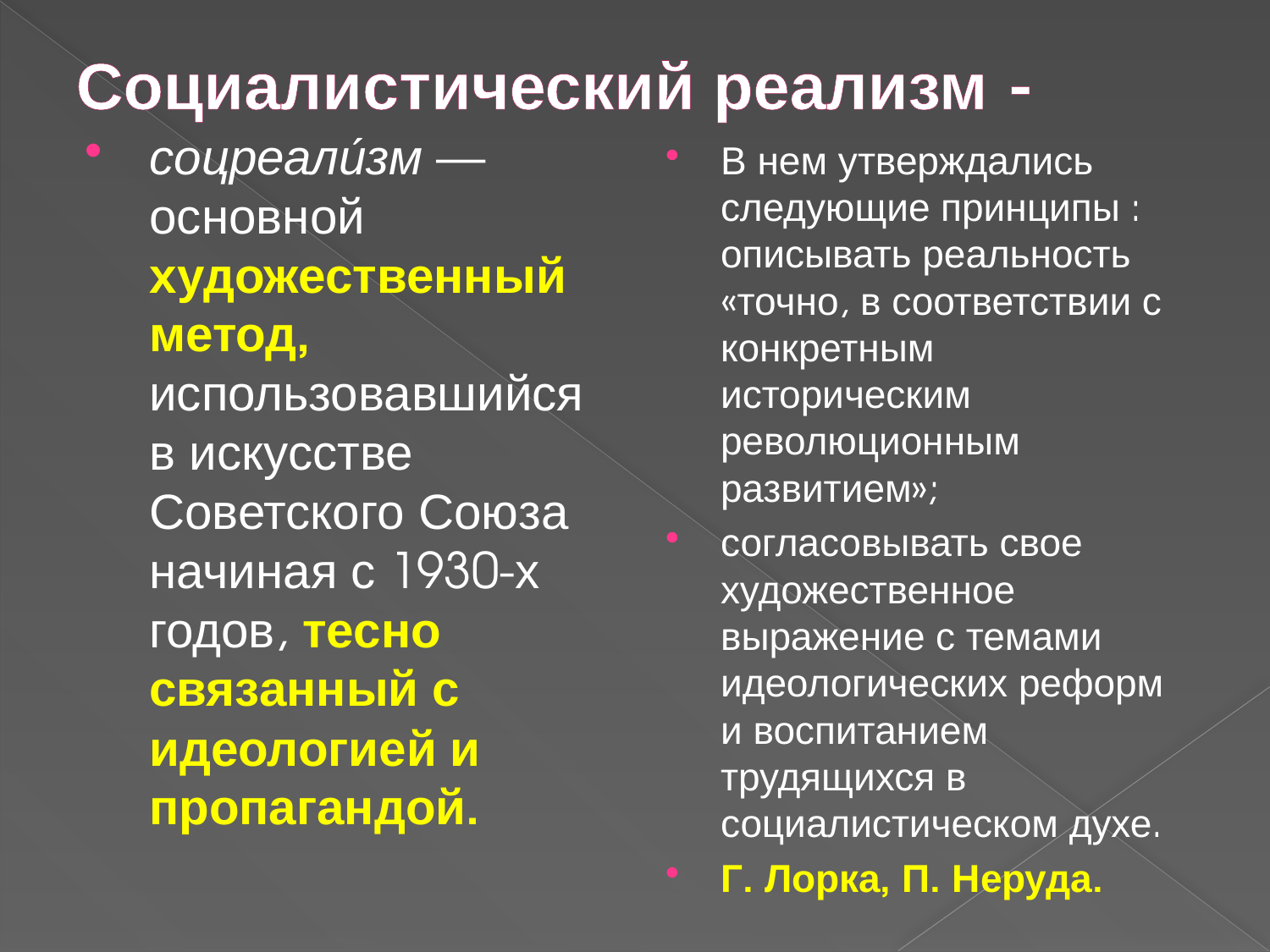

# Социалистический реализм -
соцреали́зм — основной художественный метод, использовавшийся в искусстве Советского Союза начиная с 1930-х годов, тесно связанный с идеологией и пропагандой.
В нем утверждались следующие принципы : описывать реальность «точно, в соответствии с конкретным историческим революционным развитием»;
согласовывать свое художественное выражение с темами идеологических реформ и воспитанием трудящихся в социалистическом духе.
Г. Лорка, П. Неруда.